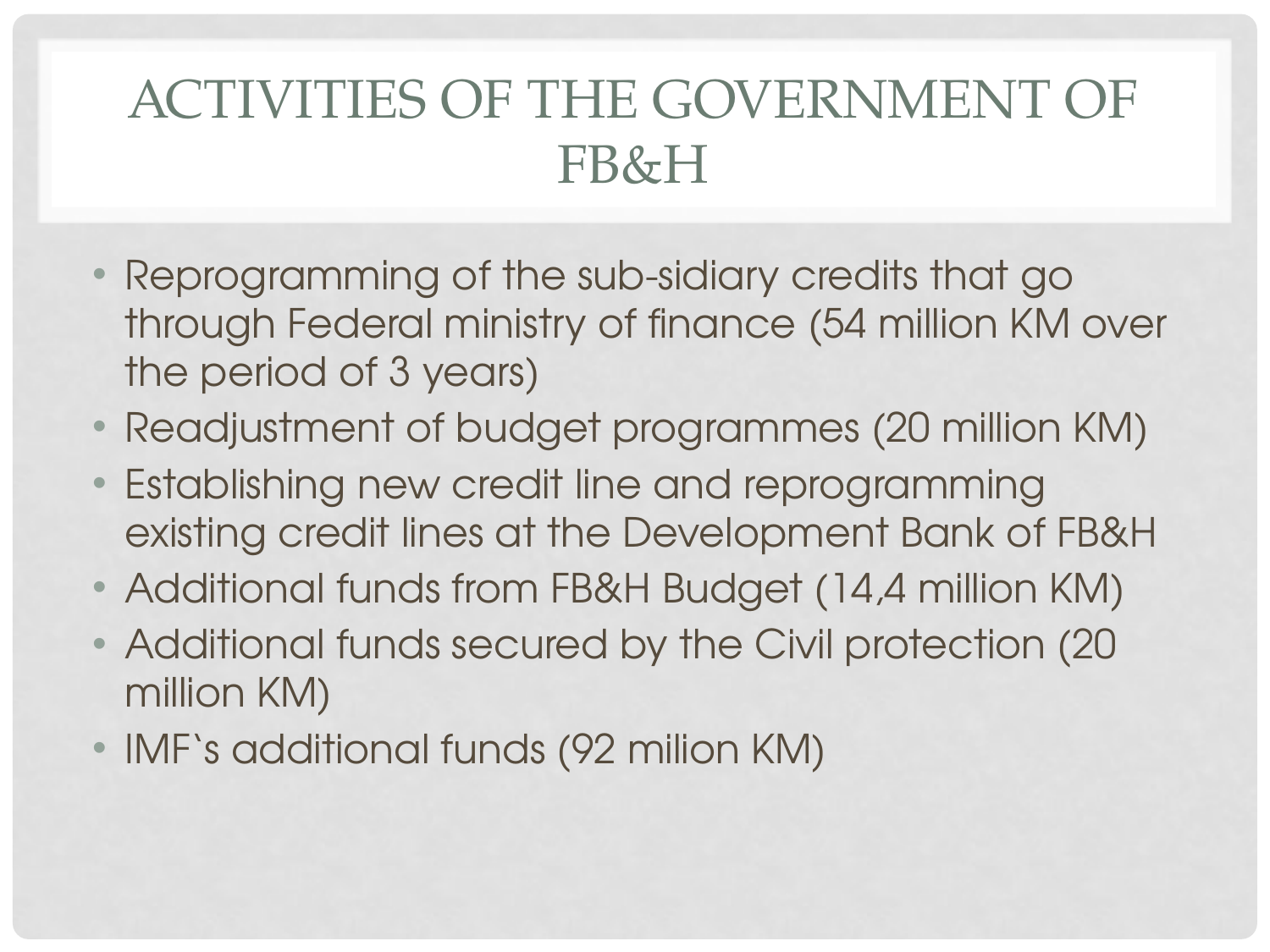

# Activities of the government of FB&H
Reprogramming of the sub-sidiary credits that go through Federal ministry of finance (54 million KM over the period of 3 years)
Readjustment of budget programmes (20 million KM)
Establishing new credit line and reprogramming existing credit lines at the Development Bank of FB&H
Additional funds from FB&H Budget (14,4 million KM)
Additional funds secured by the Civil protection (20 million KM)
IMF‘s additional funds (92 milion KM)